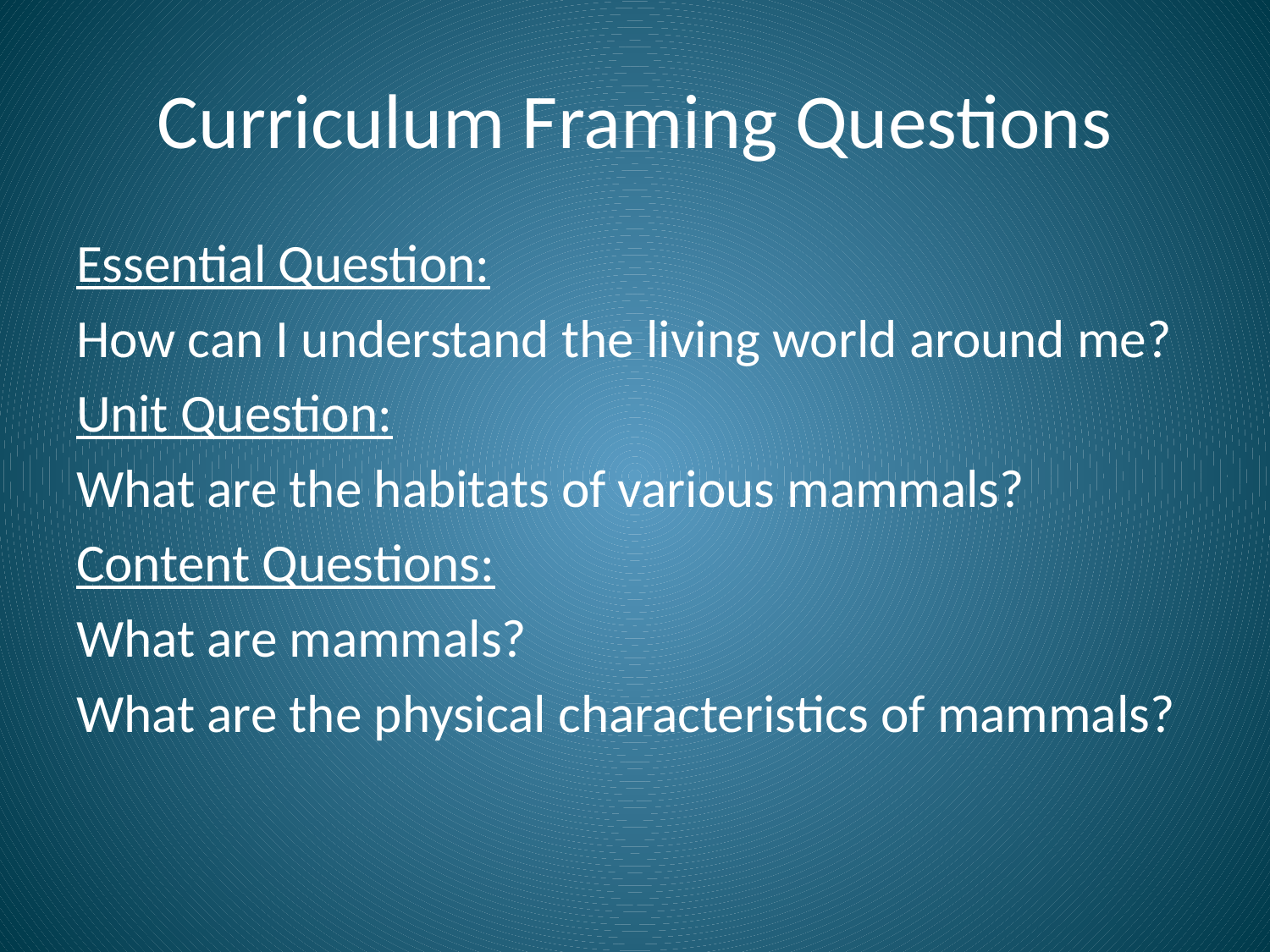

# Curriculum Framing Questions
Essential Question:
How can I understand the living world around me?
Unit Question:
What are the habitats of various mammals?
Content Questions:
What are mammals?
What are the physical characteristics of mammals?